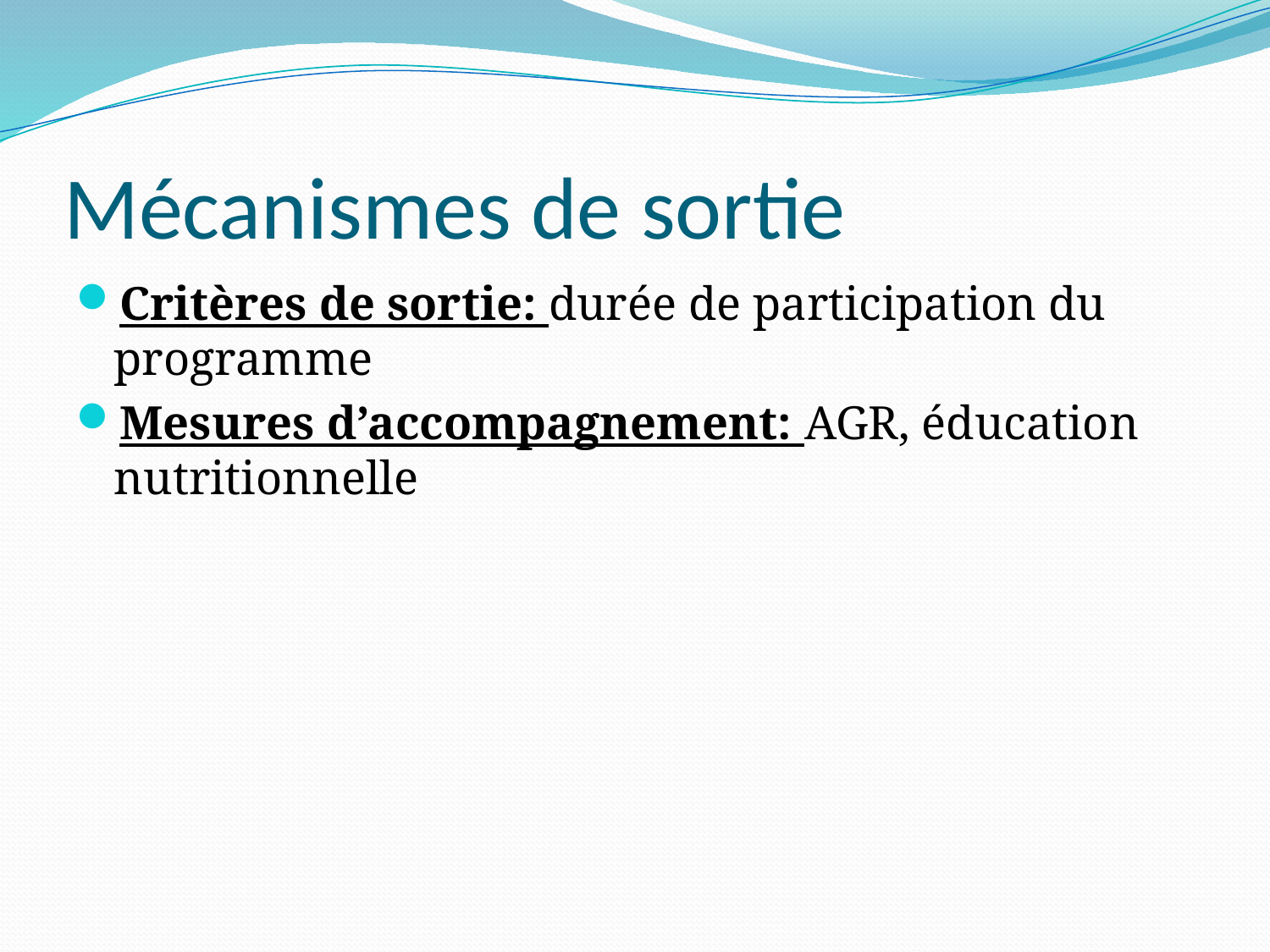

# Mécanismes de sortie
Critères de sortie: durée de participation du programme
Mesures d’accompagnement: AGR, éducation nutritionnelle